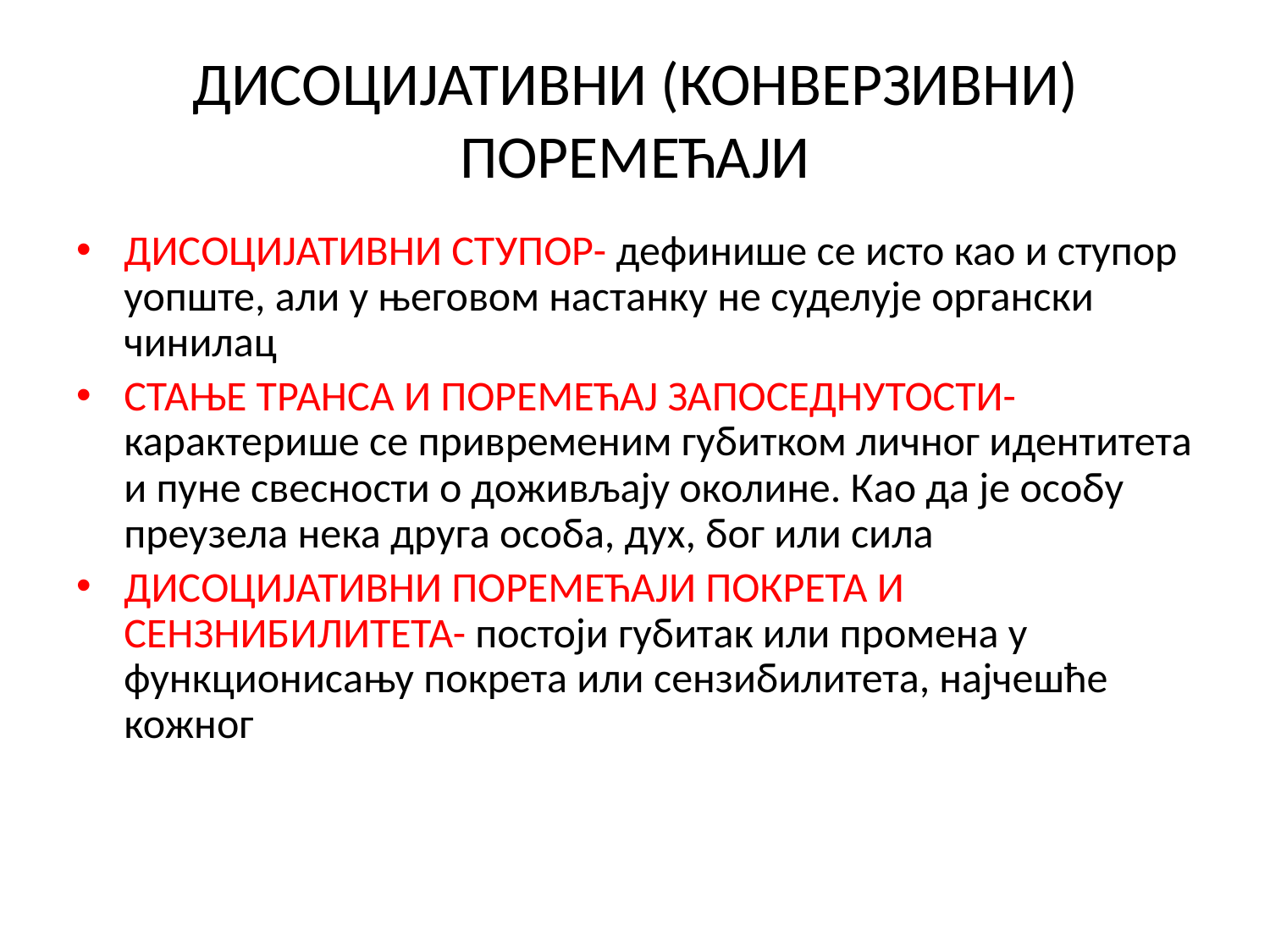

# ДИСОЦИЈАТИВНИ (КОНВЕРЗИВНИ) ПОРЕМЕЋАЈИ
ДИСОЦИЈАТИВНИ СТУПОР- дефинише се исто као и ступор уопште, али у његовом настанку не суделује органски чинилац
СТАЊЕ ТРАНСА И ПОРЕМЕЋАЈ ЗАПОСЕДНУТОСТИ- карактерише се привременим губитком личног идентитета и пуне свесности о доживљају околине. Као да је особу преузела нека друга особа, дух, бог или сила
ДИСОЦИЈАТИВНИ ПОРЕМЕЋАЈИ ПОКРЕТА И СЕНЗНИБИЛИТЕТА- постоји губитак или промена у функционисању покрета или сензибилитета, најчешће кожног